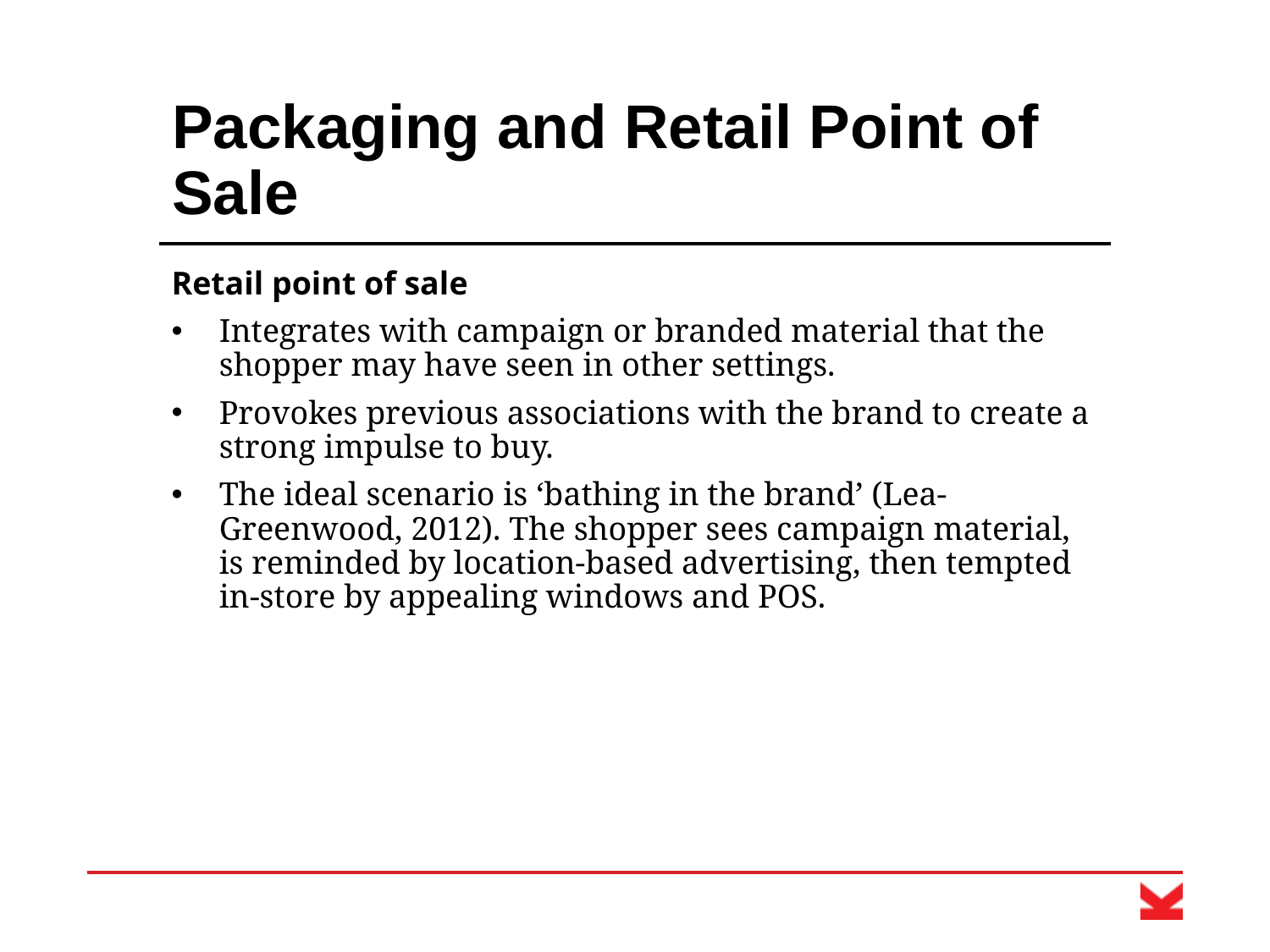

# Packaging and Retail Point of Sale
Retail point of sale
Integrates with campaign or branded material that the shopper may have seen in other settings.
Provokes previous associations with the brand to create a strong impulse to buy.
The ideal scenario is ‘bathing in the brand’ (Lea-Greenwood, 2012). The shopper sees campaign material, is reminded by location-based advertising, then tempted in-store by appealing windows and POS.